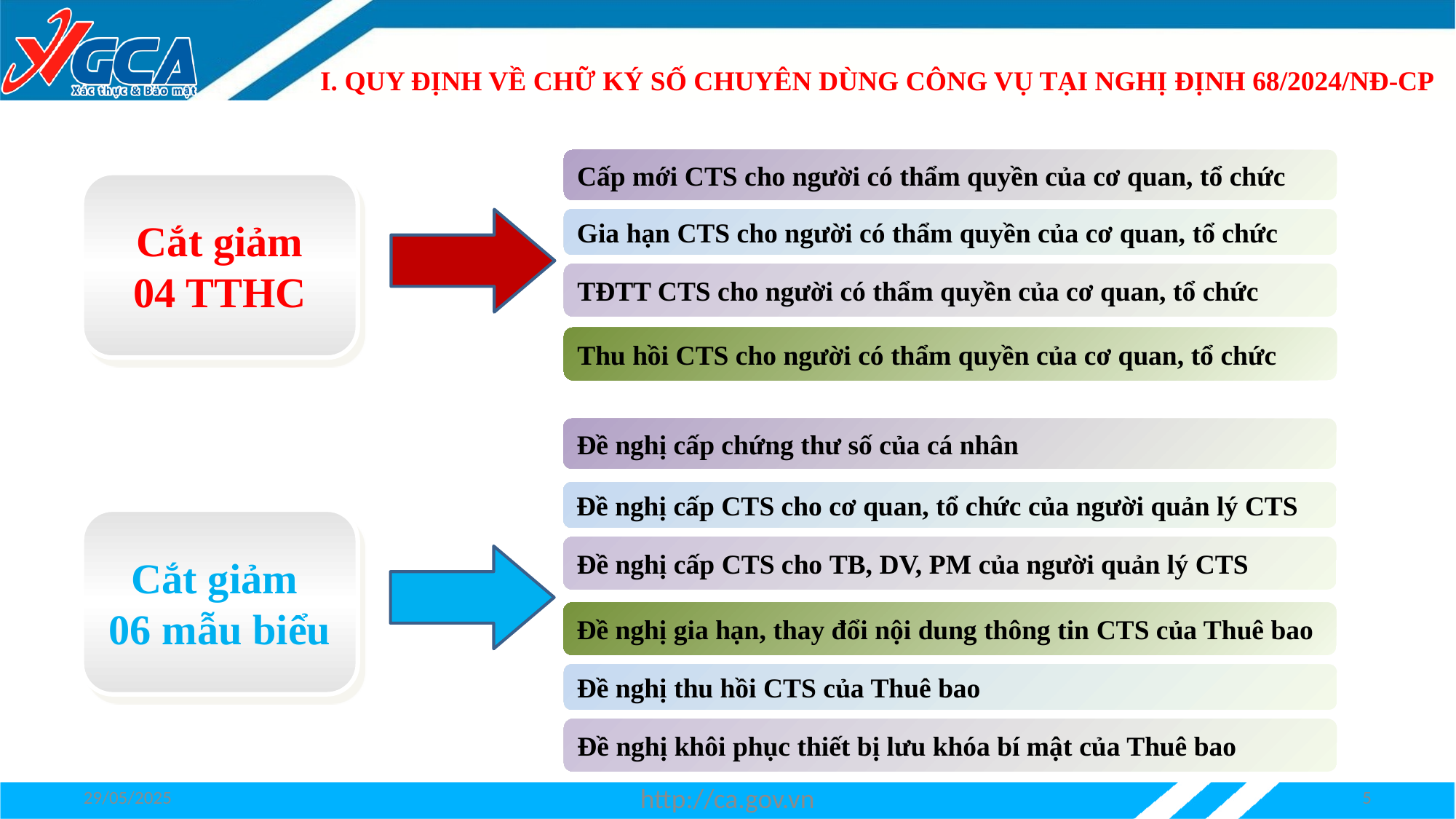

# I. QUY ĐỊNH VỀ CHỮ KÝ SỐ CHUYÊN DÙNG CÔNG VỤ TẠI NGHỊ ĐỊNH 68/2024/NĐ-CP
Cấp mới CTS cho người có thẩm quyền của cơ quan, tổ chức
Cắt giảm
04 TTHC

Gia hạn CTS cho người có thẩm quyền của cơ quan, tổ chức
TĐTT CTS cho người có thẩm quyền của cơ quan, tổ chức
Thu hồi CTS cho người có thẩm quyền của cơ quan, tổ chức
Đề nghị cấp chứng thư số của cá nhân
Đề nghị cấp CTS cho cơ quan, tổ chức của người quản lý CTS
Cắt giảm
06 mẫu biểu
Đề nghị cấp CTS cho TB, DV, PM của người quản lý CTS

Đề nghị gia hạn, thay đổi nội dung thông tin CTS của Thuê bao
Đề nghị thu hồi CTS của Thuê bao
Đề nghị khôi phục thiết bị lưu khóa bí mật của Thuê bao
29/05/2025
http://ca.gov.vn
5